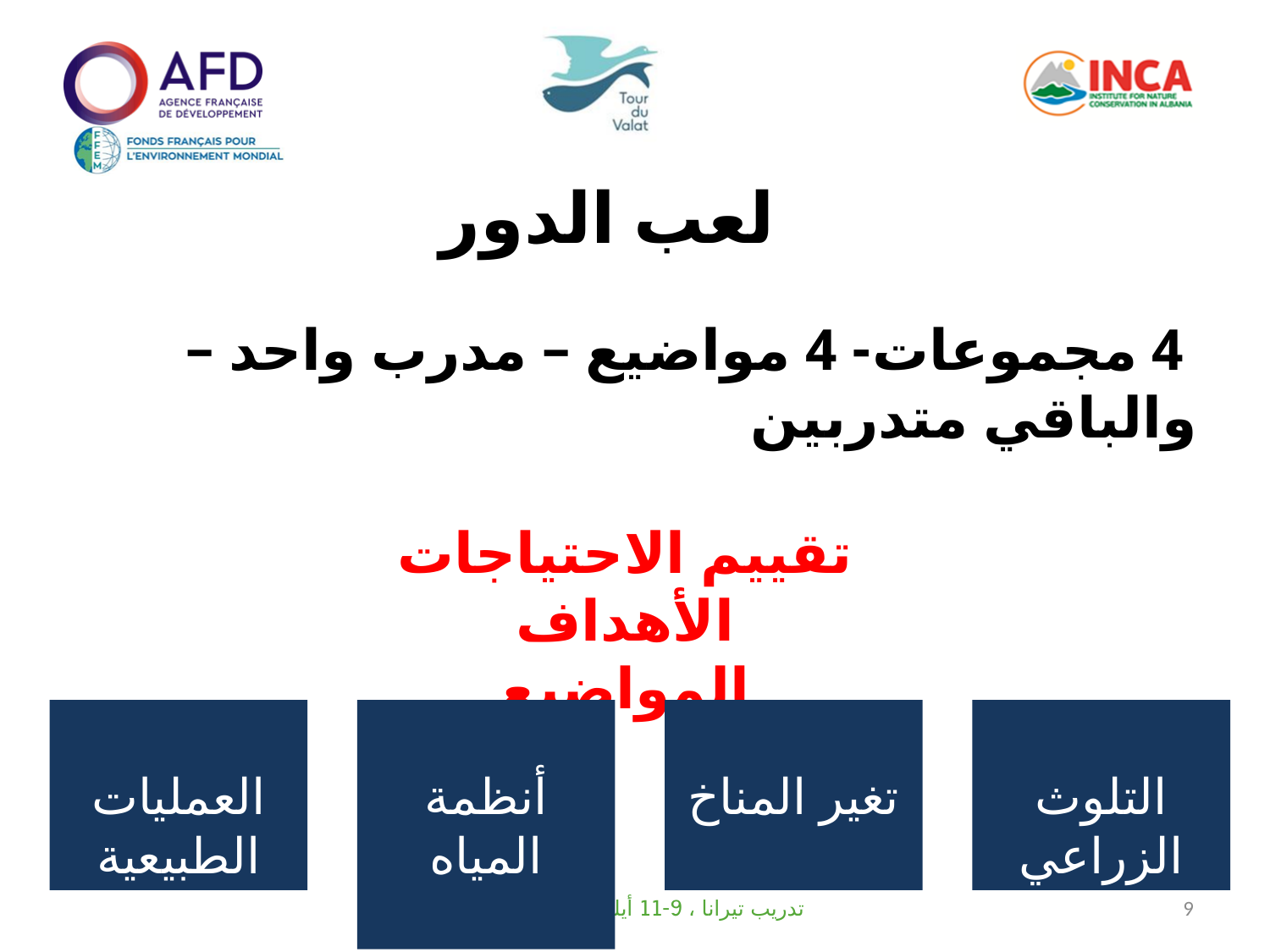

لعب الدور
 4 مجموعات- 4 مواضيع – مدرب واحد – والباقي متدربين

تقييم الاحتياجات
الأهداف
المواضيع

العمليات الطبيعية

أنظمة المياه

تغير المناخ

التلوث الزراعي
تدريب تيرانا ، 9-11 أيلول/سبتمبر 2019
9